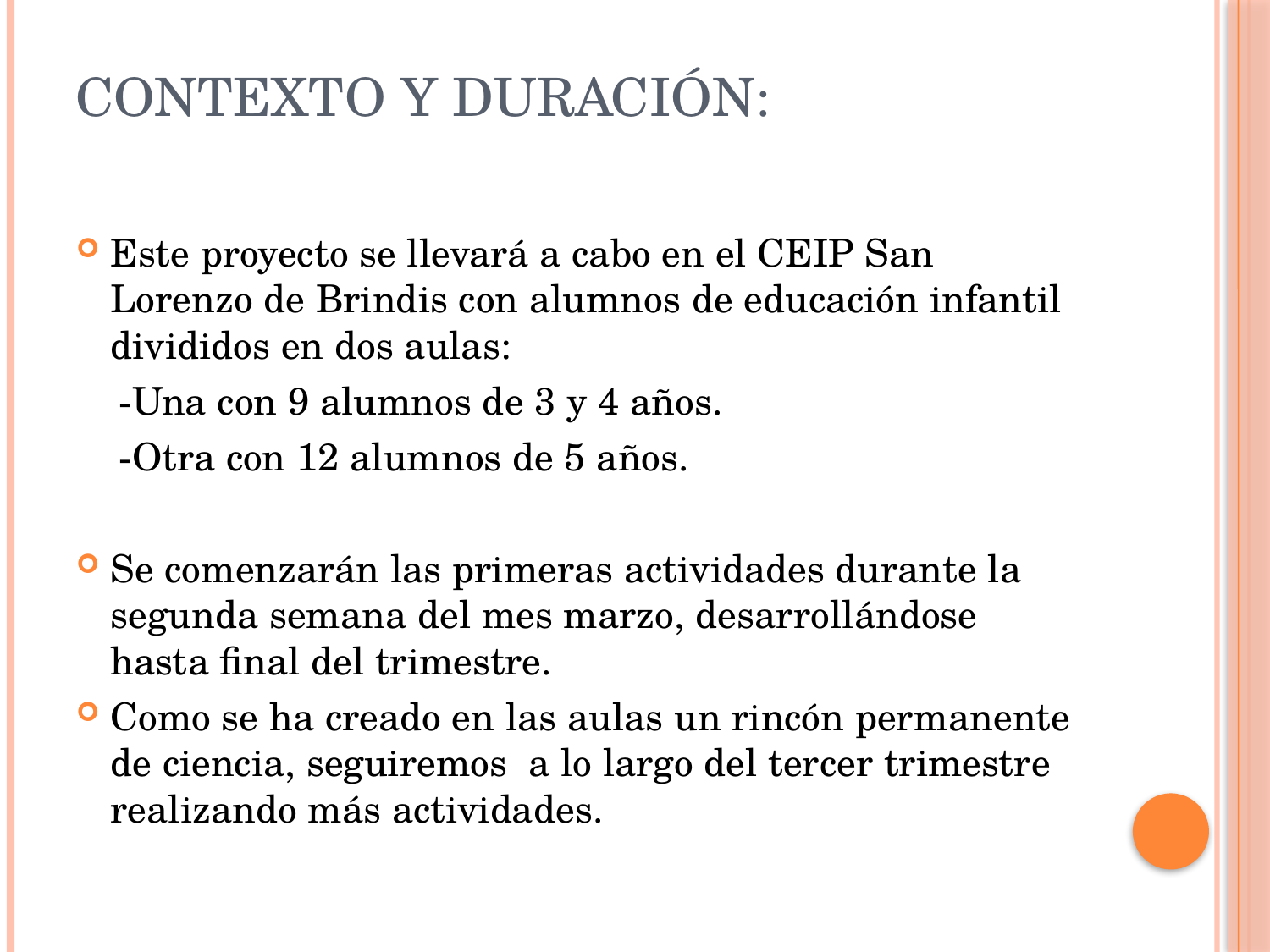

# Contexto y Duración:
Este proyecto se llevará a cabo en el CEIP San Lorenzo de Brindis con alumnos de educación infantil  divididos en dos aulas:
    -Una con 9 alumnos de 3 y 4 años.
    -Otra con 12 alumnos de 5 años.

Se comenzarán las primeras actividades durante la segunda semana del mes marzo, desarrollándose hasta final del trimestre.
Como se ha creado en las aulas un rincón permanente de ciencia, seguiremos  a lo largo del tercer trimestre realizando más actividades.